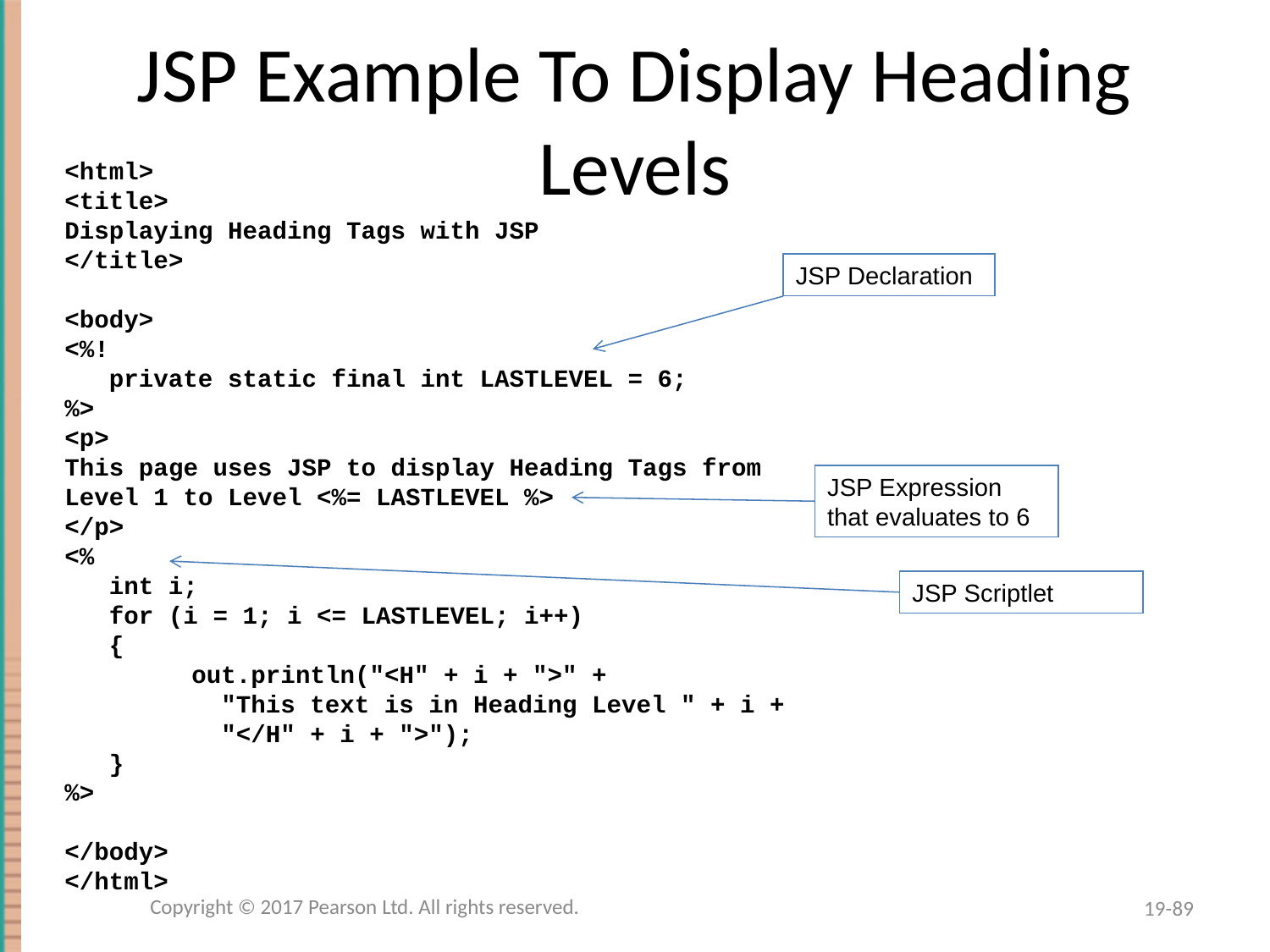

# JSP Example To Display Heading Levels
<html>
<title>
Displaying Heading Tags with JSP
</title>

<body>
<%!
   private static final int LASTLEVEL = 6;
%>
<p>
This page uses JSP to display Heading Tags from
Level 1 to Level <%= LASTLEVEL %>
</p>
<%
   int i;
   for (i = 1; i <= LASTLEVEL; i++)
   {
   	out.println("<H" + i + ">" +
   	  "This text is in Heading Level " + i +
   	  "</H" + i + ">");
   }
%>

</body>
</html>
JSP Declaration
JSP Expression that evaluates to 6
JSP Scriptlet
Copyright © 2017 Pearson Ltd. All rights reserved.
19-89